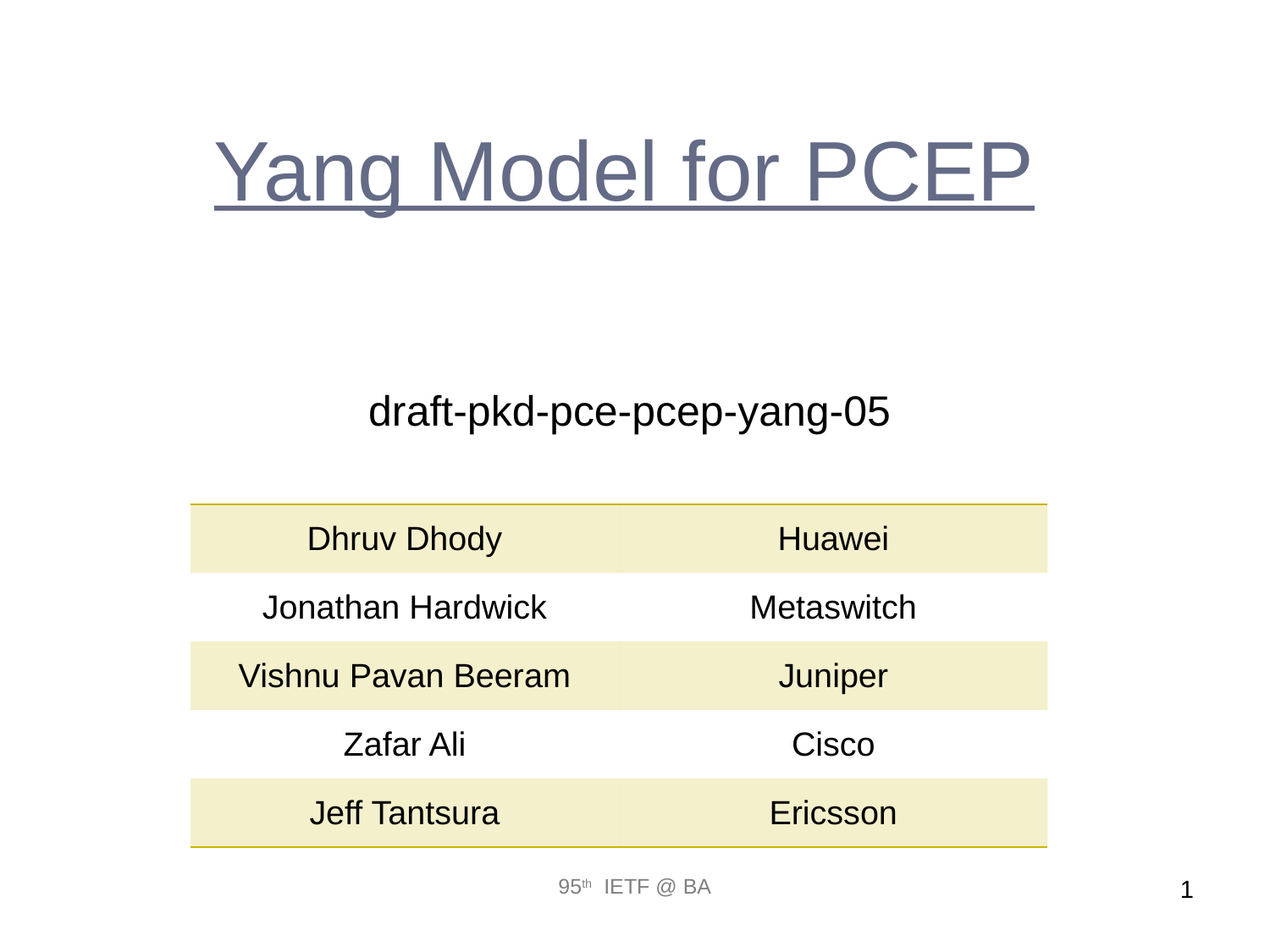

# Yang Model for PCEP
draft-pkd-pce-pcep-yang-05
| Dhruv Dhody | Huawei |
| --- | --- |
| Jonathan Hardwick | Metaswitch |
| Vishnu Pavan Beeram | Juniper |
| Zafar Ali | Cisco |
| Jeff Tantsura | Ericsson |
95th  IETF @ BA
1